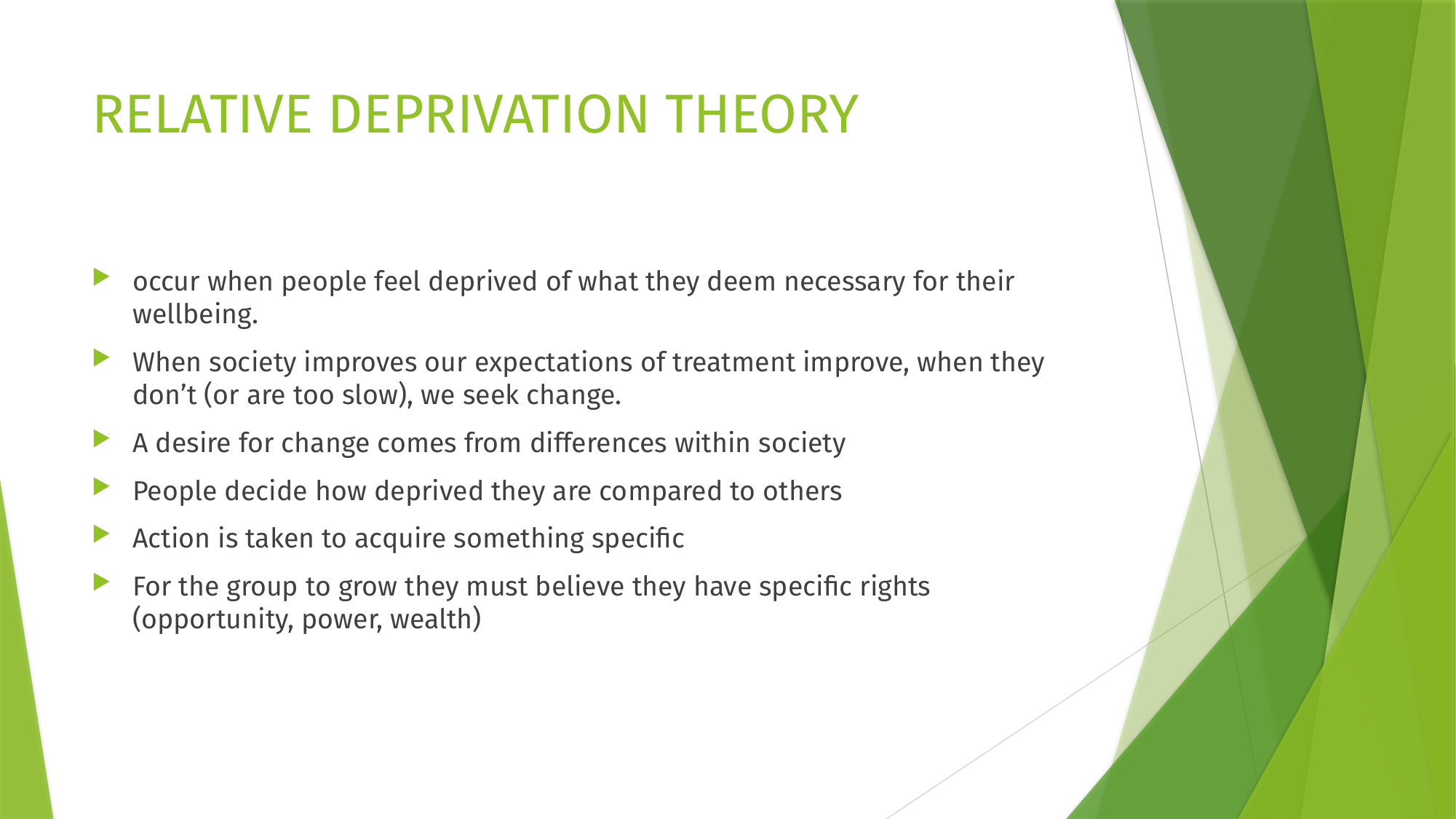

# RELATIVE DEPRIVATION THEORY
occur when people feel deprived of what they deem necessary for their wellbeing.
When society improves our expectations of treatment improve, when they don’t (or are too slow), we seek change.
A desire for change comes from differences within society
People decide how deprived they are compared to others
Action is taken to acquire something specific
For the group to grow they must believe they have specific rights (opportunity, power, wealth)